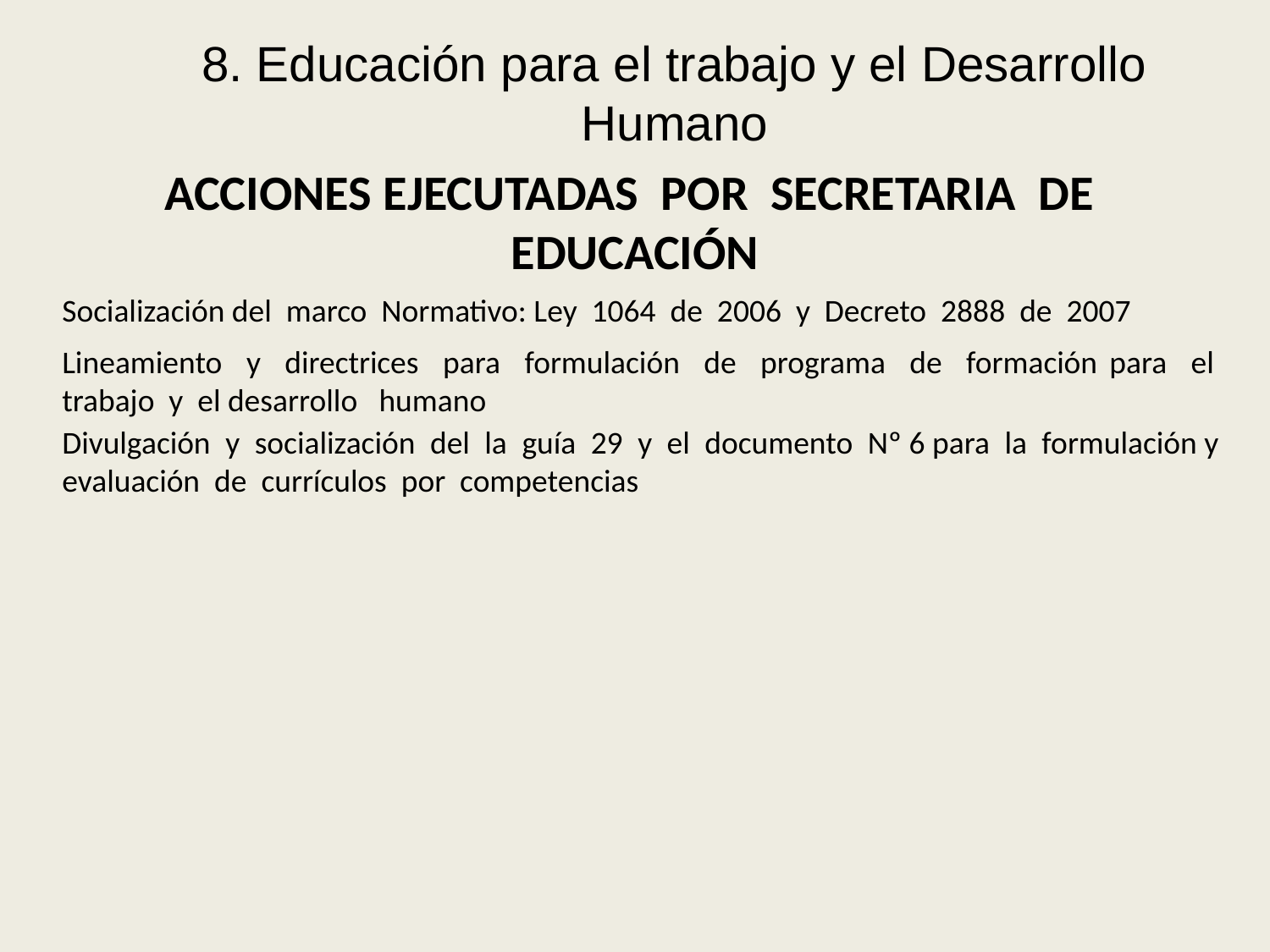

8. Educación para el trabajo y el Desarrollo Humano
ACCIONES EJECUTADAS  POR  SECRETARIA  DE  EDUCACIÓN
Socialización del  marco  Normativo: Ley  1064  de  2006  y  Decreto  2888  de  2007
Lineamiento  y  directrices  para  formulación  de  programa  de  formación para  el  trabajo  y  el desarrollo   humano
Divulgación  y  socialización  del  la  guía  29  y  el  documento  Nº 6 para  la  formulación y  evaluación  de  currículos  por  competencias